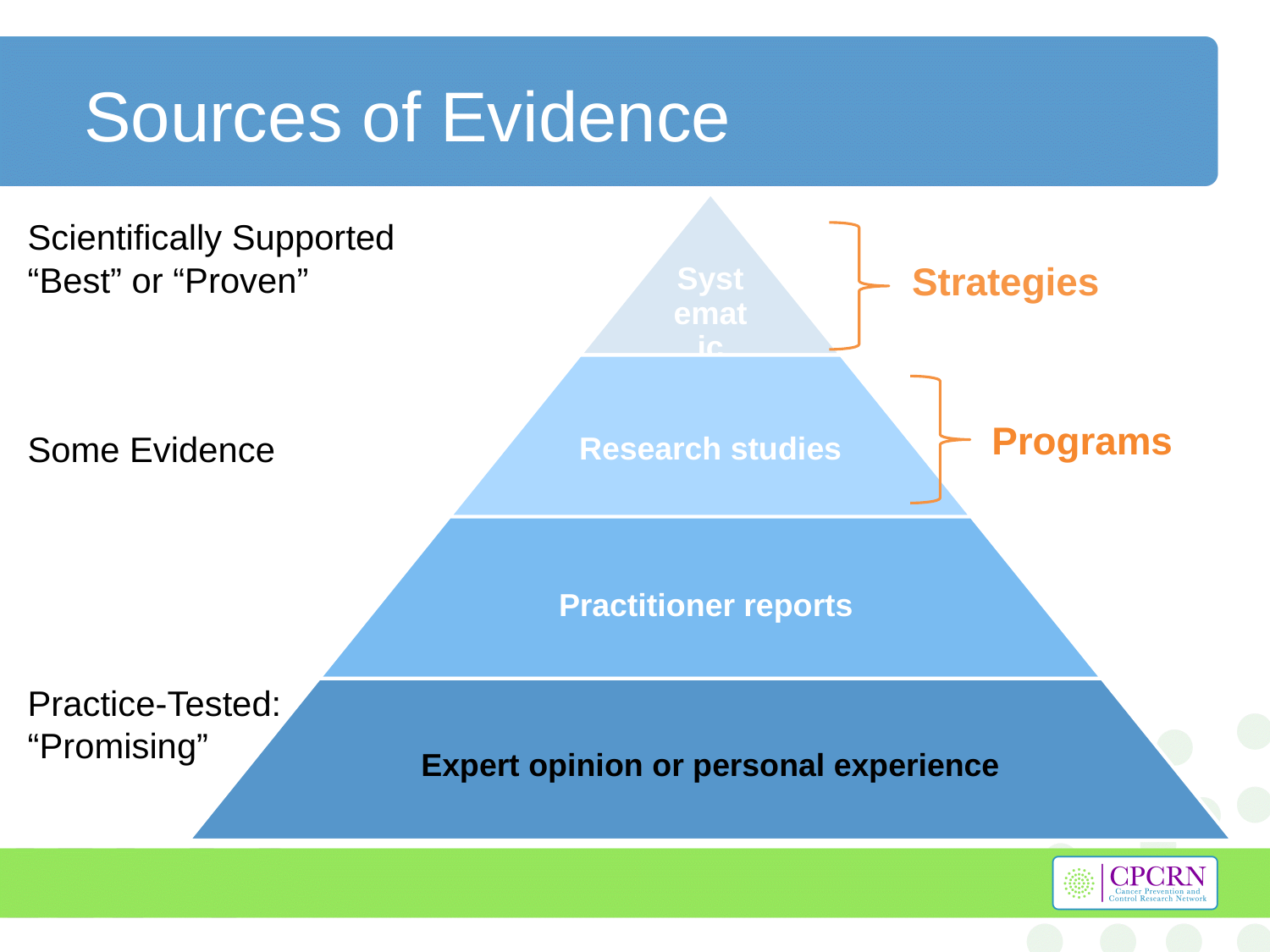

# Sources of Evidence

Systematic reviews
Research studies
Practitioner reports
Expert opinion or personal experience
Scientifically Supported
“Best” or “Proven”

Some Evidence

Practice-Tested:
“Promising”

Strategies

Programs